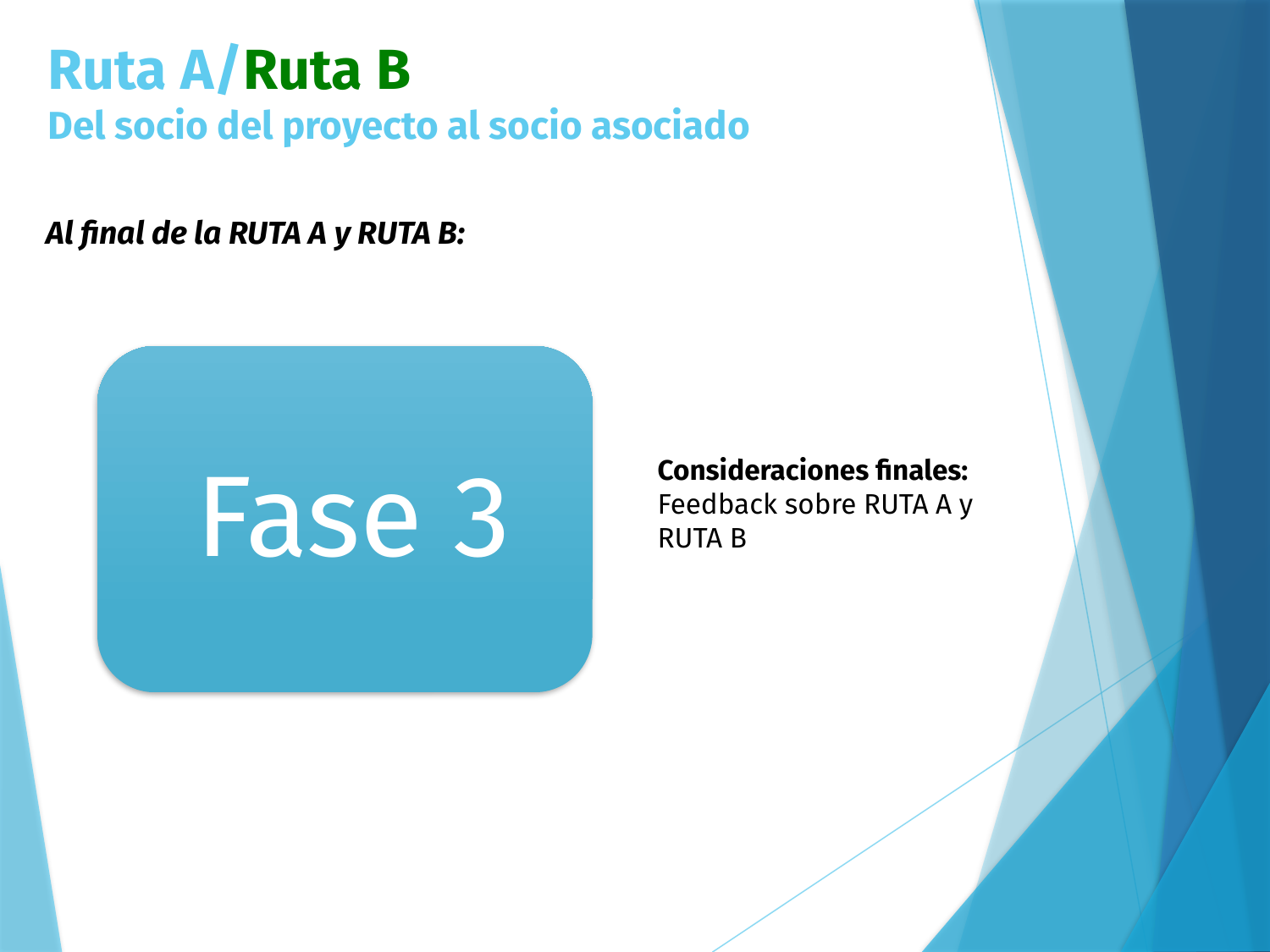

# Ruta A/Ruta B Del socio del proyecto al socio asociado
Al final de la RUTA A y RUTA B:
Fase 3
Consideraciones finales:
Feedback sobre RUTA A y  RUTA B